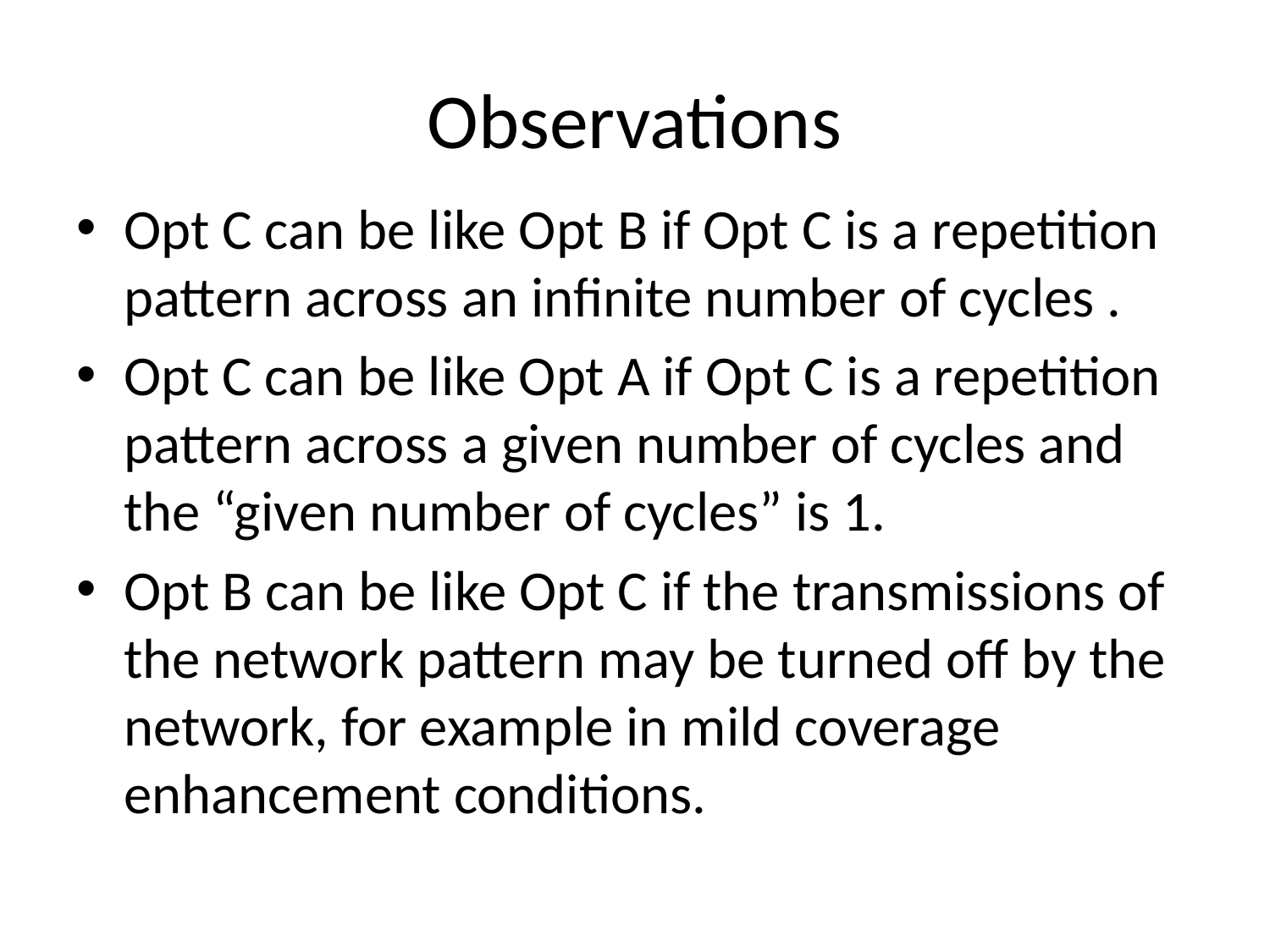

# Observations
Opt C can be like Opt B if Opt C is a repetition pattern across an infinite number of cycles .
Opt C can be like Opt A if Opt C is a repetition pattern across a given number of cycles and the “given number of cycles” is 1.
Opt B can be like Opt C if the transmissions of the network pattern may be turned off by the network, for example in mild coverage enhancement conditions.